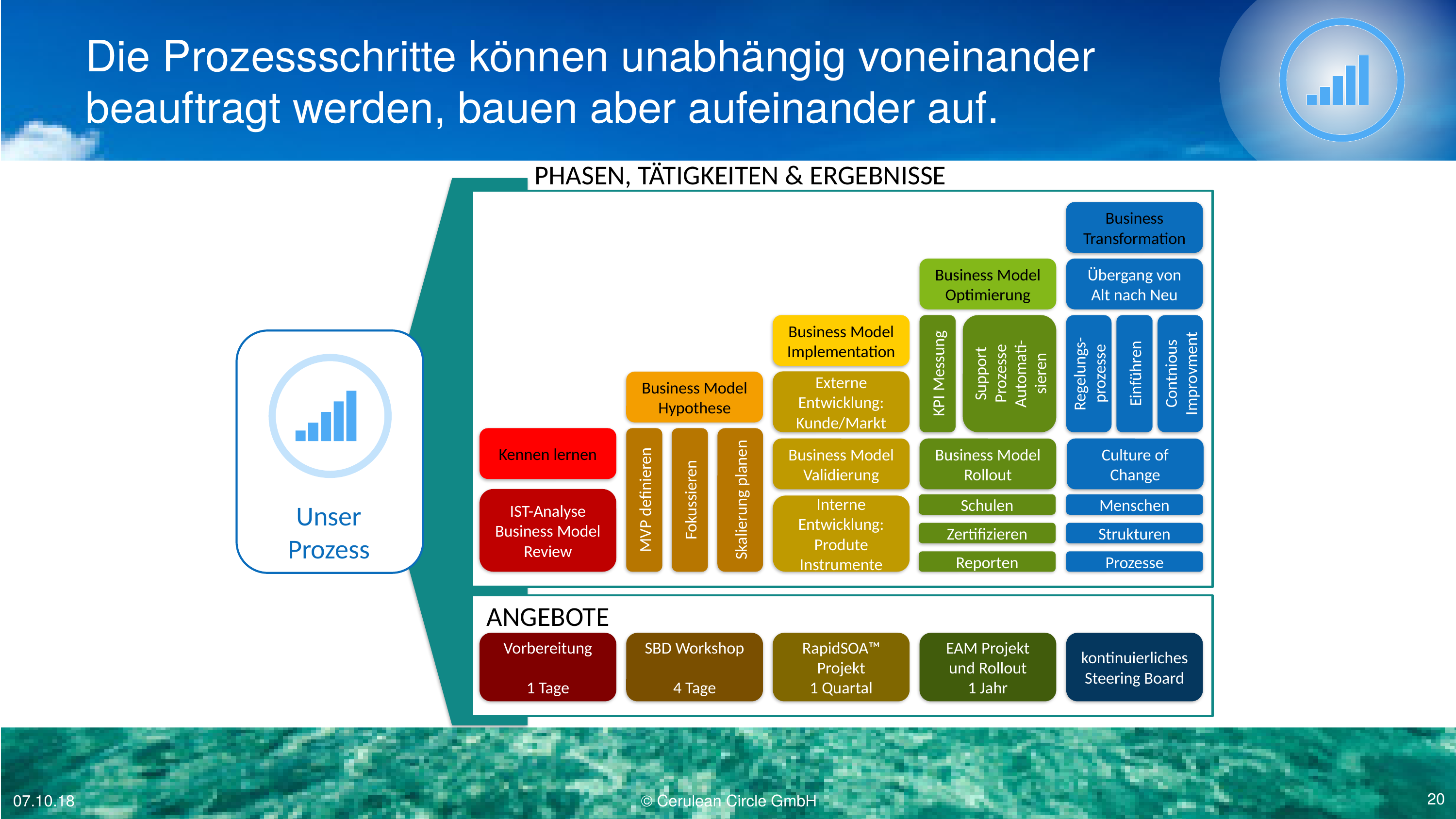

# Die Prozessschritte können unabhängig voneinander beauftragt werden, bauen aber aufeinander auf.

Phasen, Tätigkeiten & Ergebnisse

Business
Transformation
Business Model
Optimierung
Übergang von
Alt nach Neu
Business Model
Implementation
Support Prozesse
Automati-sieren

Regelungs-prozesse
Contnious
Improvment

KPI Messung
Einführen
Externe
Entwicklung:
Kunde/Markt
Business Model
Hypothese
Kennen lernen

Unser
Prozess
Business Model
Validierung
Business Model
Rollout
Culture of Change
Skalierung planen
Fokussieren
MVP definieren
IST-Analyse
Business Model
Review
Schulen
Menschen
Interne Entwicklung:
Produte Instrumente
Zertifizieren
Strukturen
Reporten
Prozesse

Angebote
Vorbereitung
1 Tage
SBD Workshop
4 Tage
RapidSOA™ Projekt
1 Quartal
EAM Projekt
und Rollout
1 Jahr
kontinuierliches
Steering Board
© Cerulean Circle GmbH
20
07.10.18